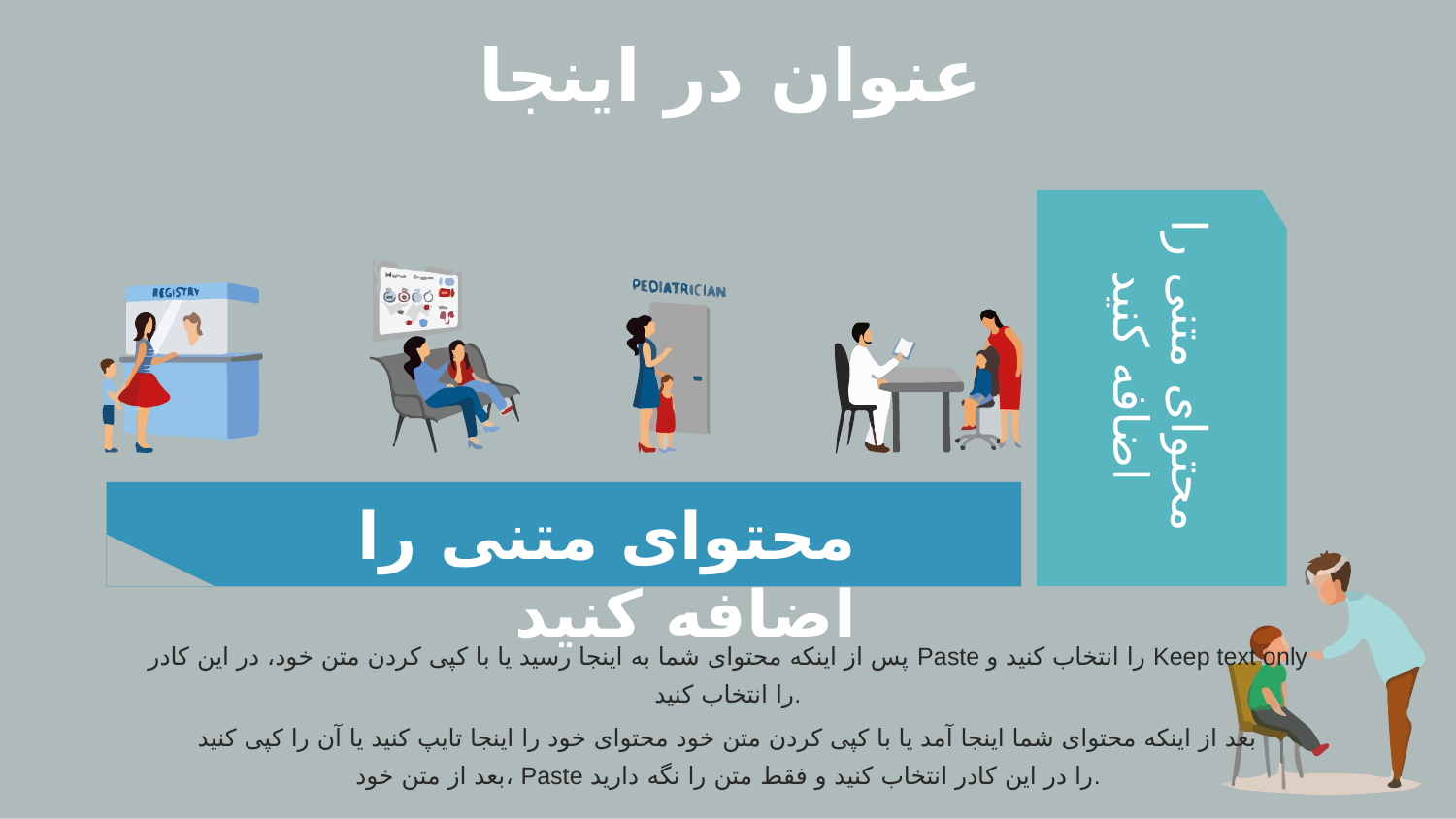

# عنوان در اینجا

محتوای متنی را اضافه کنید

محتوای متنی را اضافه کنید
پس از اینکه محتوای شما به اینجا رسید یا با کپی کردن متن خود، در این کادر Paste را انتخاب کنید و Keep text only را انتخاب کنید.
بعد از اینکه محتوای شما اینجا آمد یا با کپی کردن متن خود محتوای خود را اینجا تایپ کنید یا آن را کپی کنید
بعد از متن خود، Paste را در این کادر انتخاب کنید و فقط متن را نگه دارید.